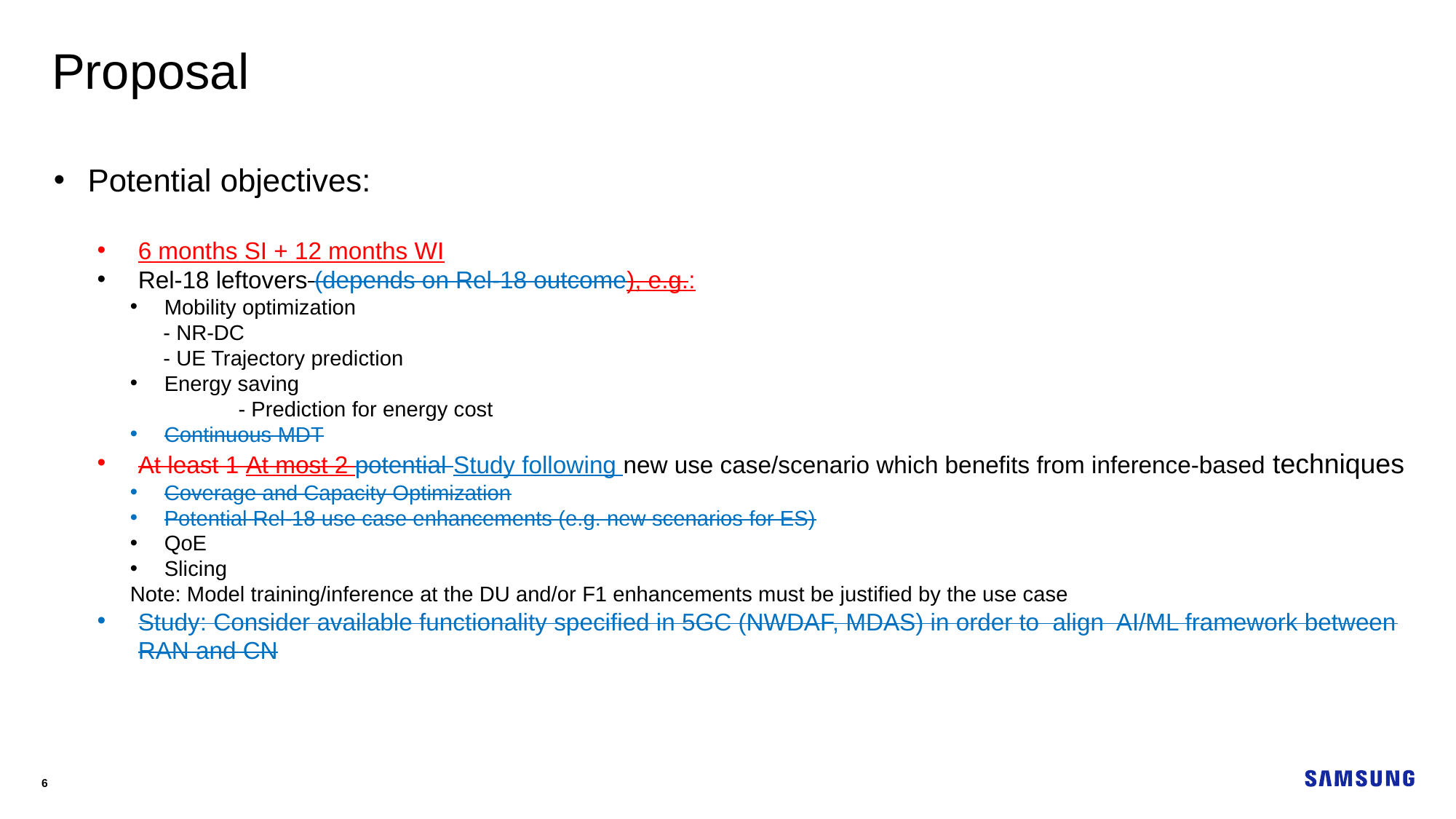

Proposal
Potential objectives:

6 months SI + 12 months WI
Rel-18 leftovers (depends on Rel-18 outcome), e.g.:
Mobility optimization
- NR-DC
- UE Trajectory prediction
Energy saving
	- Prediction for energy cost
Continuous MDT
At least 1 At most 2 potential Study following new use case/scenario which benefits from inference-based techniques
Coverage and Capacity Optimization
Potential Rel-18 use case enhancements (e.g. new scenarios for ES)
QoE
Slicing
Note: Model training/inference at the DU and/or F1 enhancements must be justified by the use case
Study: Consider available functionality specified in 5GC (NWDAF, MDAS) in order to  align  AI/ML framework between RAN and CN